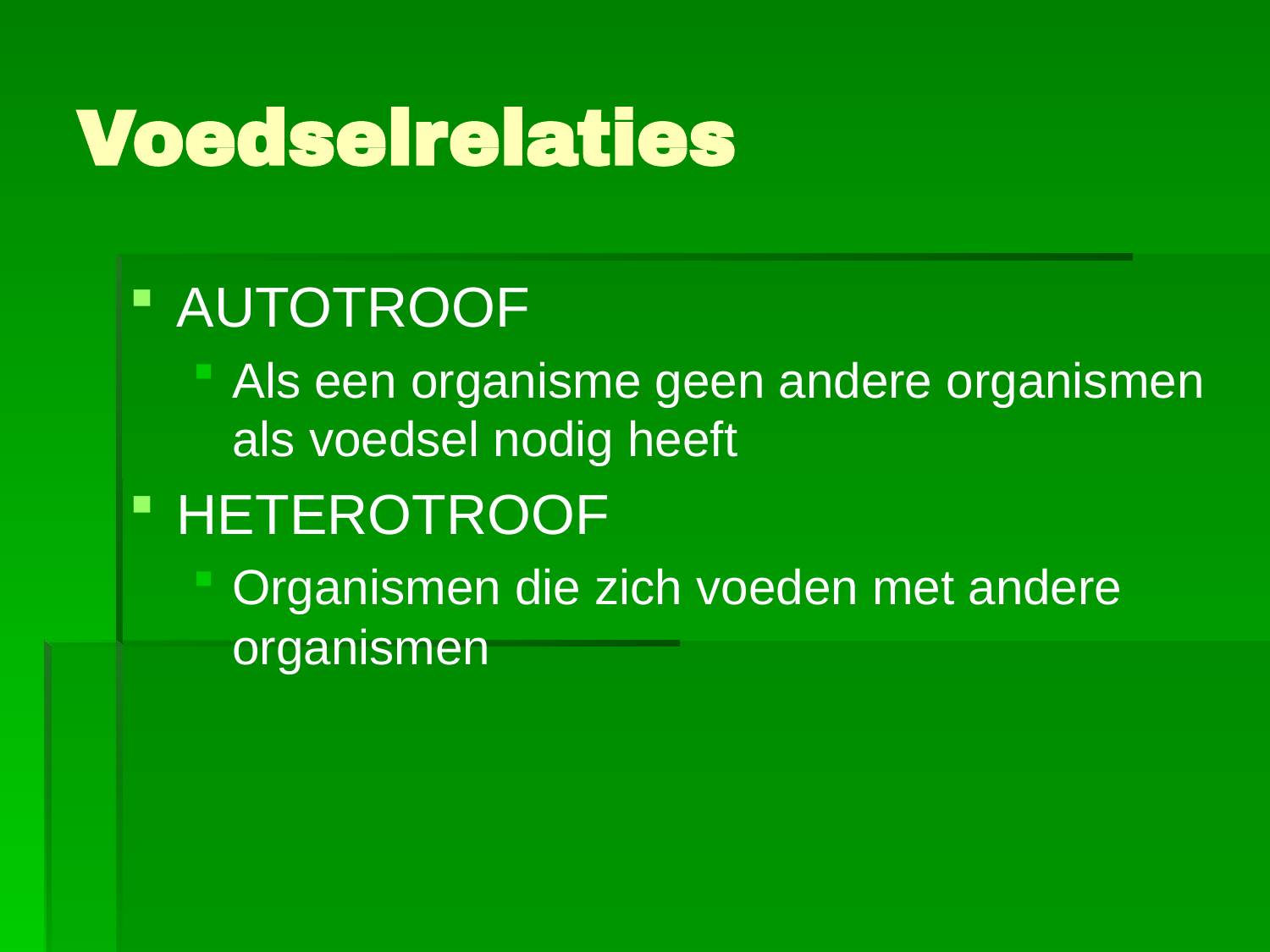

# Voedselrelaties
AUTOTROOF
Als een organisme geen andere organismen als voedsel nodig heeft
HETEROTROOF
Organismen die zich voeden met andere organismen